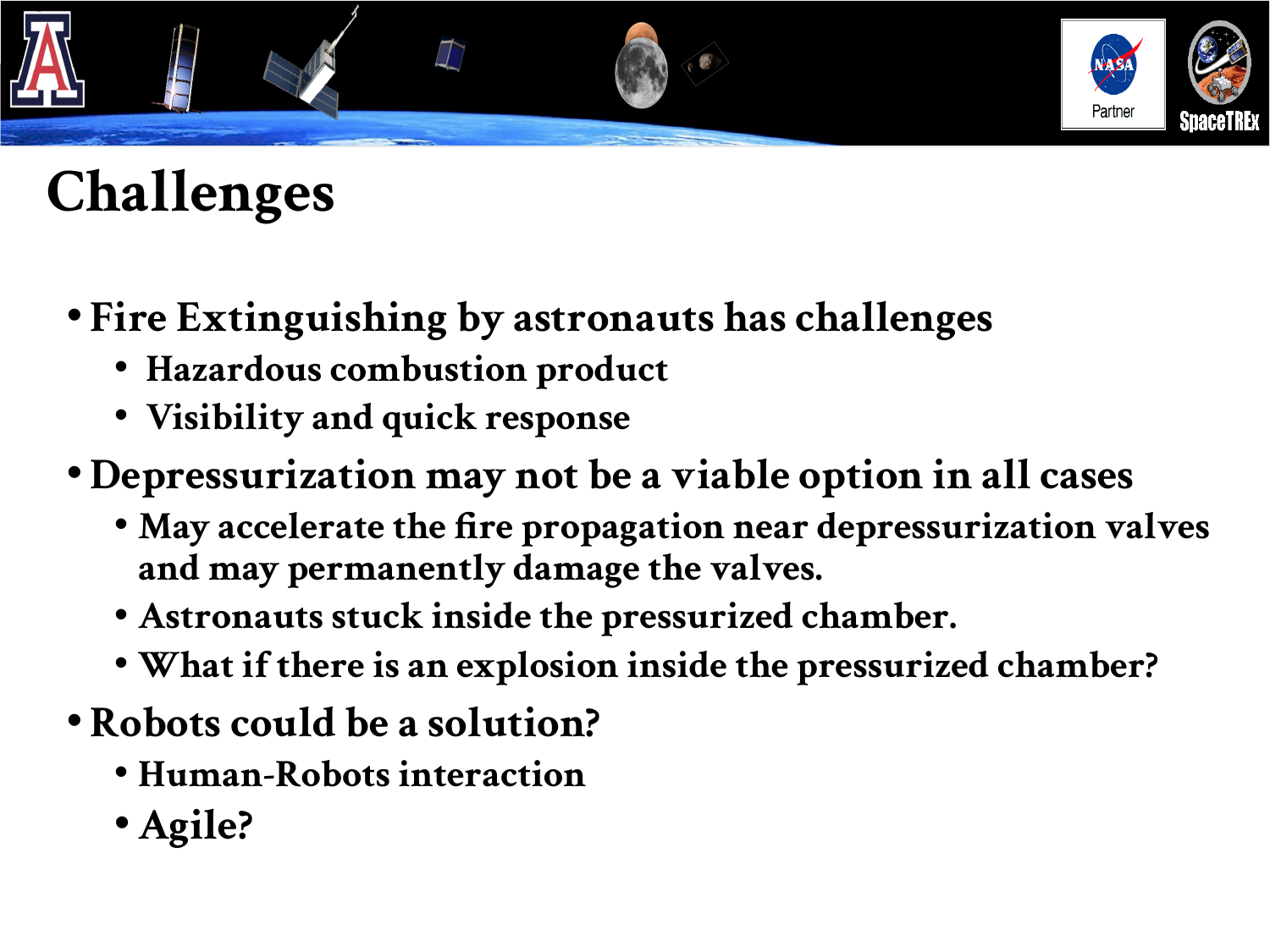

# Challenges
Fire Extinguishing by astronauts has challenges
 Hazardous combustion product
 Visibility and quick response
Depressurization may not be a viable option in all cases
May accelerate the fire propagation near depressurization valves and may permanently damage the valves.
Astronauts stuck inside the pressurized chamber.
What if there is an explosion inside the pressurized chamber?
Robots could be a solution?
Human-Robots interaction
Agile?